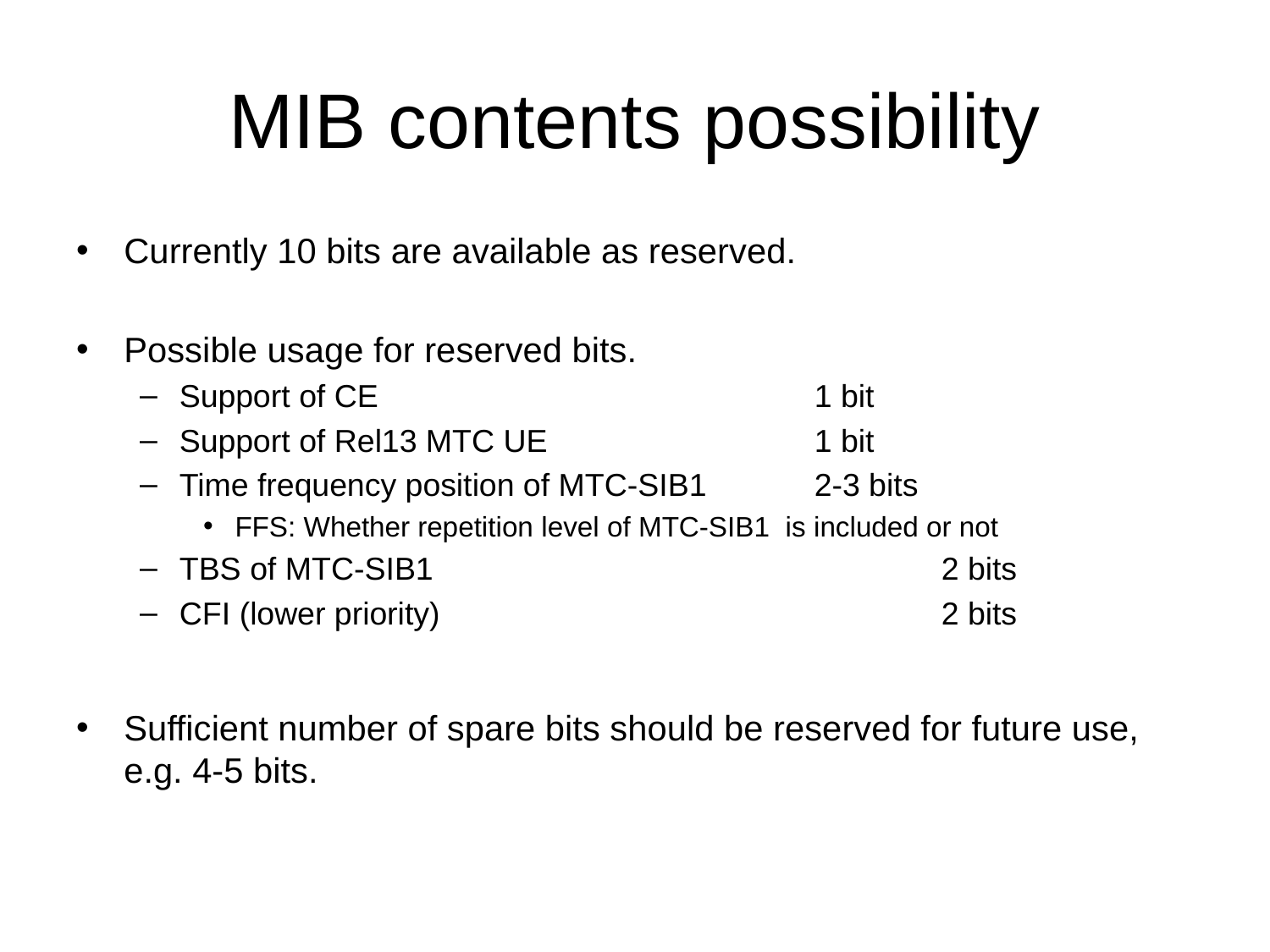

# MIB contents possibility
Currently 10 bits are available as reserved.

Possible usage for reserved bits.
Support of CE				1 bit
Support of Rel13 MTC UE			1 bit
Time frequency position of MTC-SIB1	2-3 bits
FFS: Whether repetition level of MTC-SIB1  is included or not
TBS of MTC-SIB1				2 bits
CFI (lower priority)				2 bits

Sufficient number of spare bits should be reserved for future use, e.g. 4-5 bits.